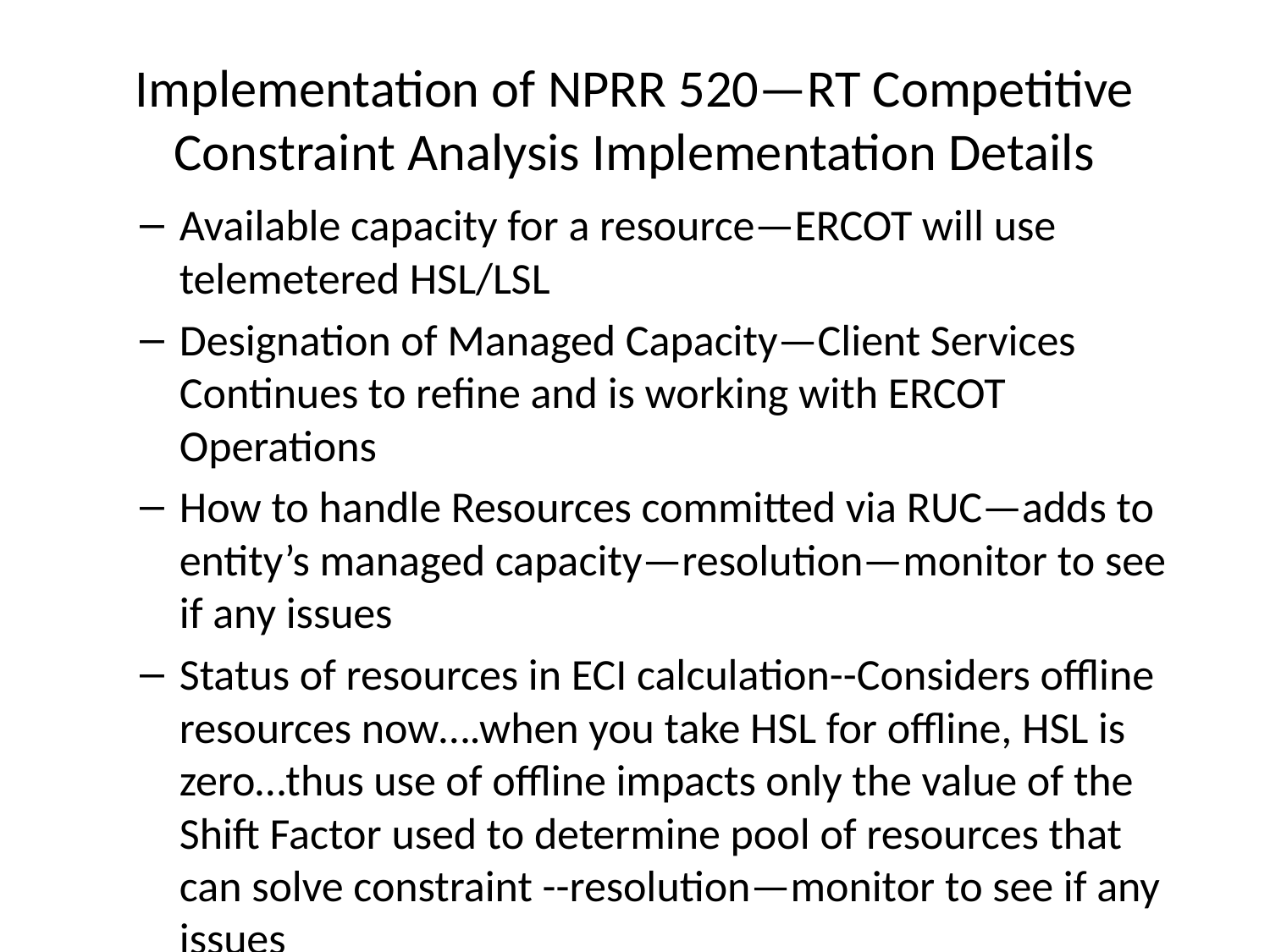

# Implementation of NPRR 520—RT Competitive Constraint Analysis Implementation Details
Available capacity for a resource—ERCOT will use telemetered HSL/LSL
Designation of Managed Capacity—Client Services Continues to refine and is working with ERCOT Operations
How to handle Resources committed via RUC—adds to entity’s managed capacity—resolution—monitor to see if any issues
Status of resources in ECI calculation--Considers offline resources now….when you take HSL for offline, HSL is zero…thus use of offline impacts only the value of the Shift Factor used to determine pool of resources that can solve constraint --resolution—monitor to see if any issues